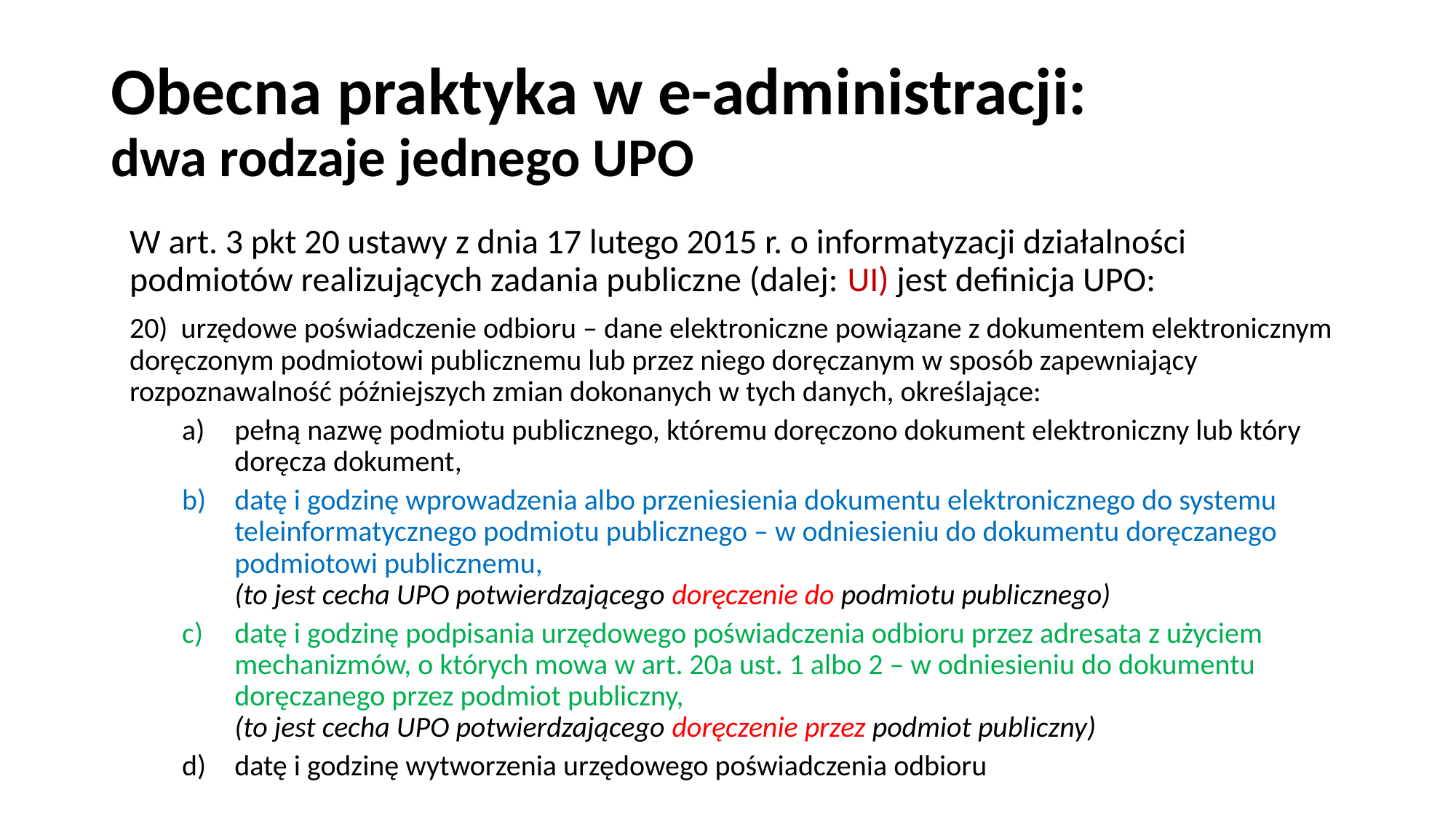

# Obecna praktyka w e-administracji: dwa rodzaje jednego UPO
W art. 3 pkt 20 ustawy z dnia 17 lutego 2015 r. o informatyzacji działalności podmiotów realizujących zadania publiczne (dalej: UI) jest definicja UPO:
20)  urzędowe poświadczenie odbioru – dane elektroniczne powiązane z dokumentem elektronicznym doręczonym podmiotowi publicznemu lub przez niego doręczanym w sposób zapewniający rozpoznawalność późniejszych zmian dokonanych w tych danych, określające:
pełną nazwę podmiotu publicznego, któremu doręczono dokument elektroniczny lub który doręcza dokument,
datę i godzinę wprowadzenia albo przeniesienia dokumentu elektronicznego do systemu teleinformatycznego podmiotu publicznego – w odniesieniu do dokumentu doręczanego podmiotowi publicznemu,
(to jest cecha UPO potwierdzającego doręczenie do podmiotu publicznego)
datę i godzinę podpisania urzędowego poświadczenia odbioru przez adresata z użyciem mechanizmów, o których mowa w art. 20a ust. 1 albo 2 – w odniesieniu do dokumentu doręczanego przez podmiot publiczny,
(to jest cecha UPO potwierdzającego doręczenie przez podmiot publiczny)
datę i godzinę wytworzenia urzędowego poświadczenia odbioru